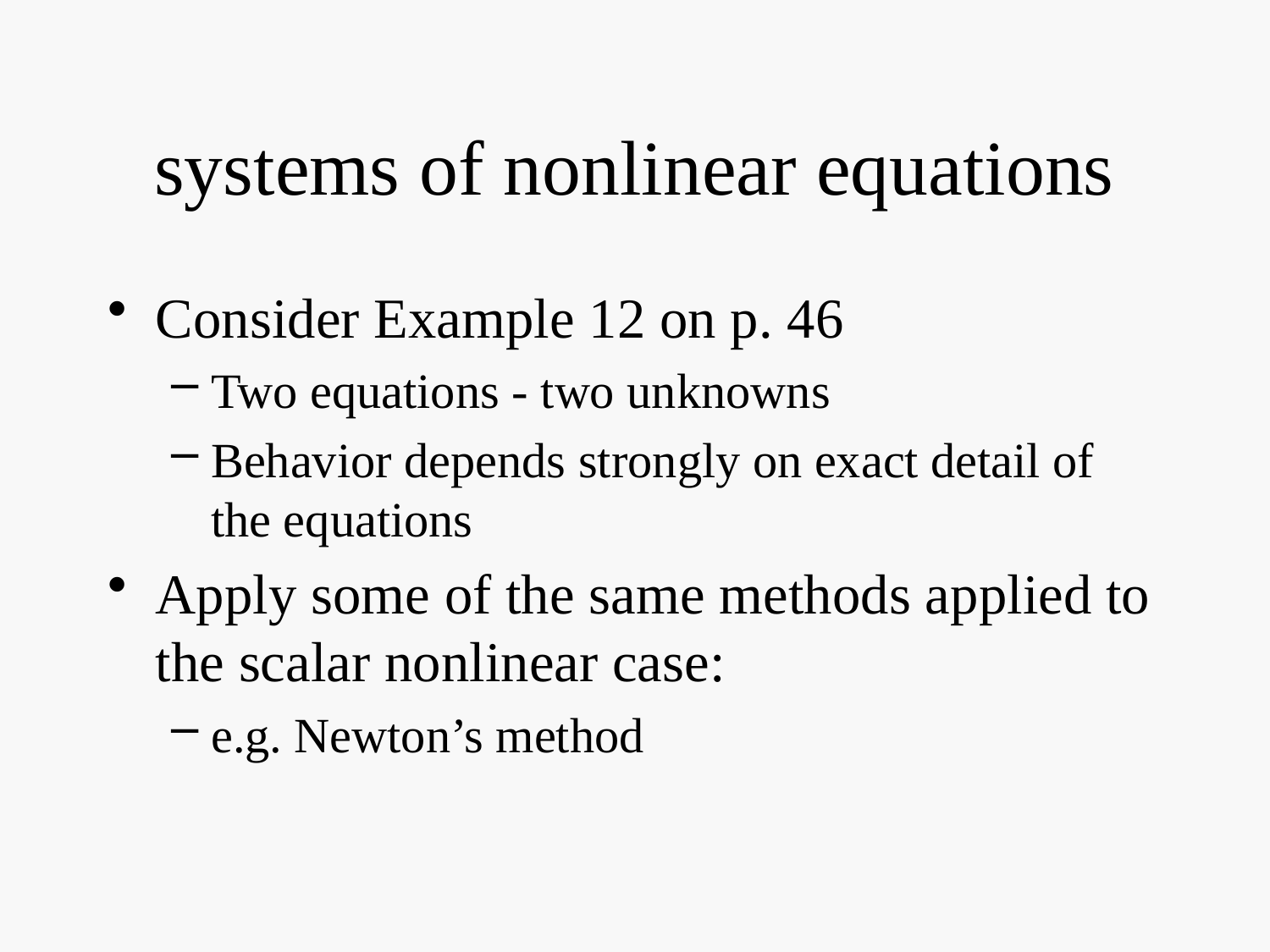

# systems of nonlinear equations
Consider Example 12 on p. 46
Two equations - two unknowns
Behavior depends strongly on exact detail of the equations
Apply some of the same methods applied to the scalar nonlinear case:
e.g. Newton’s method